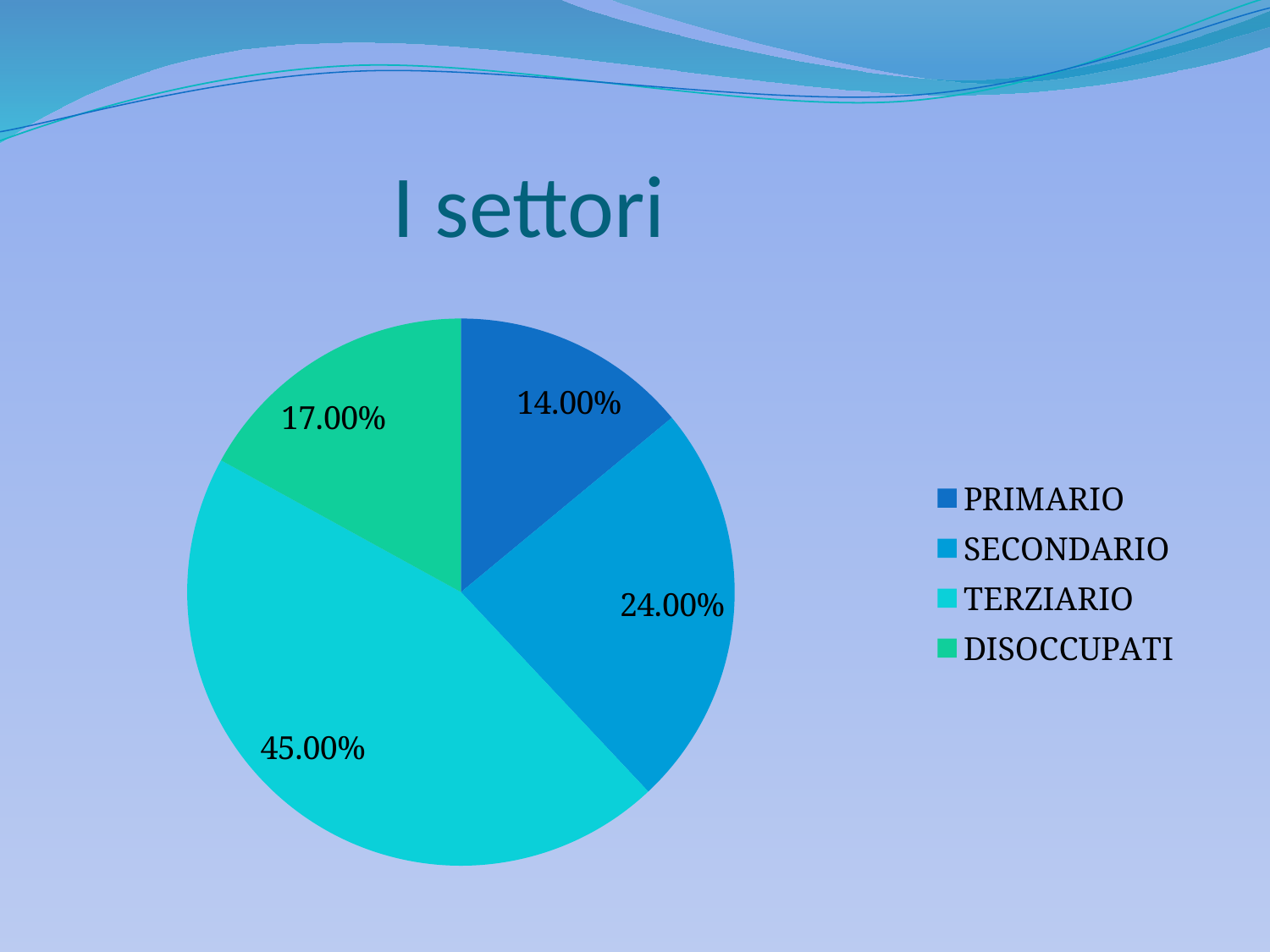

# I settori

### Chart

| Category | Vendite |
|---|---|
| PRIMARIO | 0.14 |
| SECONDARIO | 0.2400000000000001 |
| TERZIARIO | 0.45 |
| DISOCCUPATI | 0.17 |